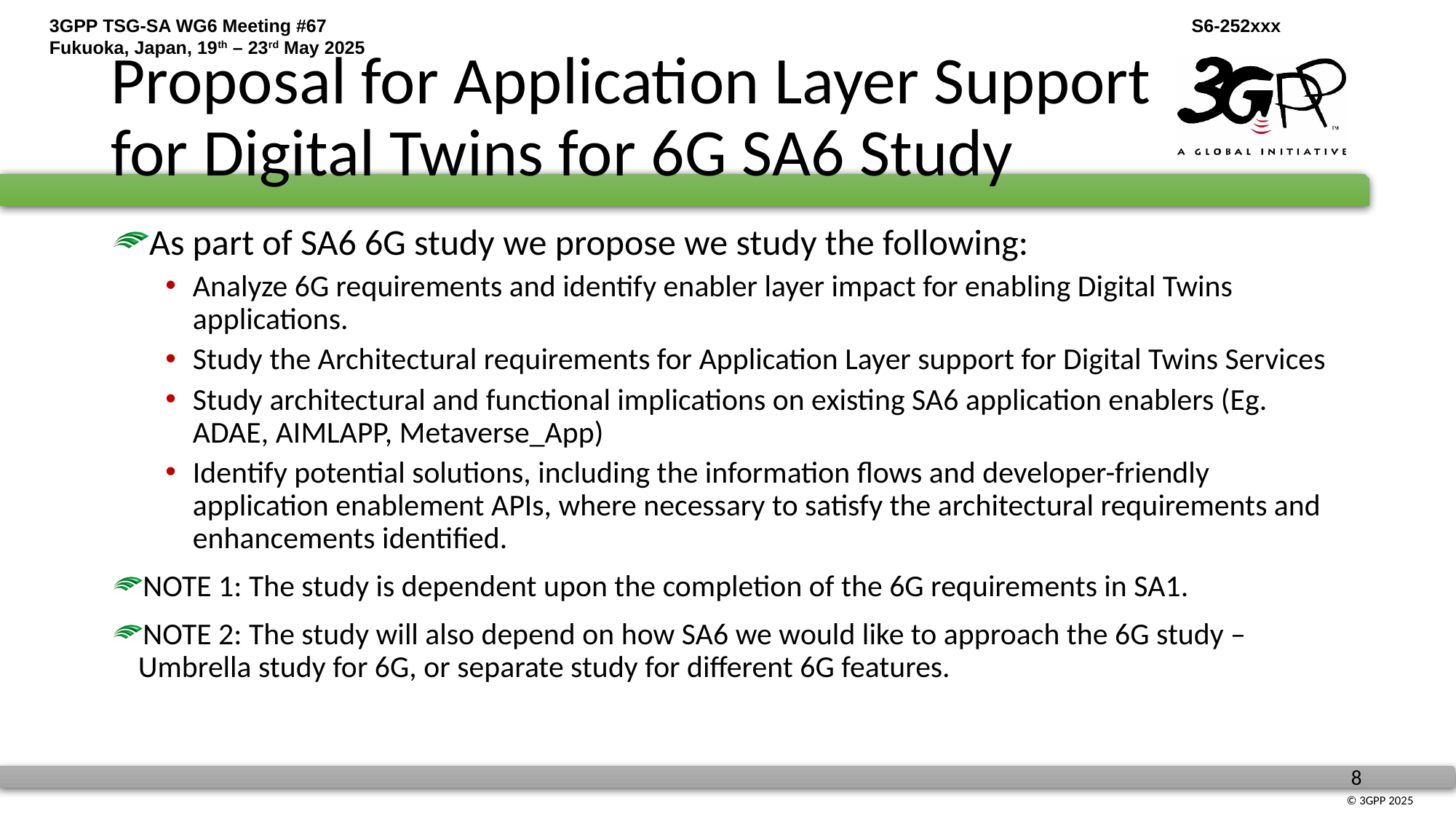

# Proposal for Application Layer Support for Digital Twins for 6G SA6 Study
As part of SA6 6G study we propose we study the following:
Analyze 6G requirements and identify enabler layer impact for enabling Digital Twins applications.
Study the Architectural requirements for Application Layer support for Digital Twins Services
Study architectural and functional implications on existing SA6 application enablers (Eg. ADAE, AIMLAPP, Metaverse_App)
Identify potential solutions, including the information flows and developer-friendly application enablement APIs, where necessary to satisfy the architectural requirements and enhancements identified.
NOTE 1: The study is dependent upon the completion of the 6G requirements in SA1.
NOTE 2: The study will also depend on how SA6 we would like to approach the 6G study – Umbrella study for 6G, or separate study for different 6G features.